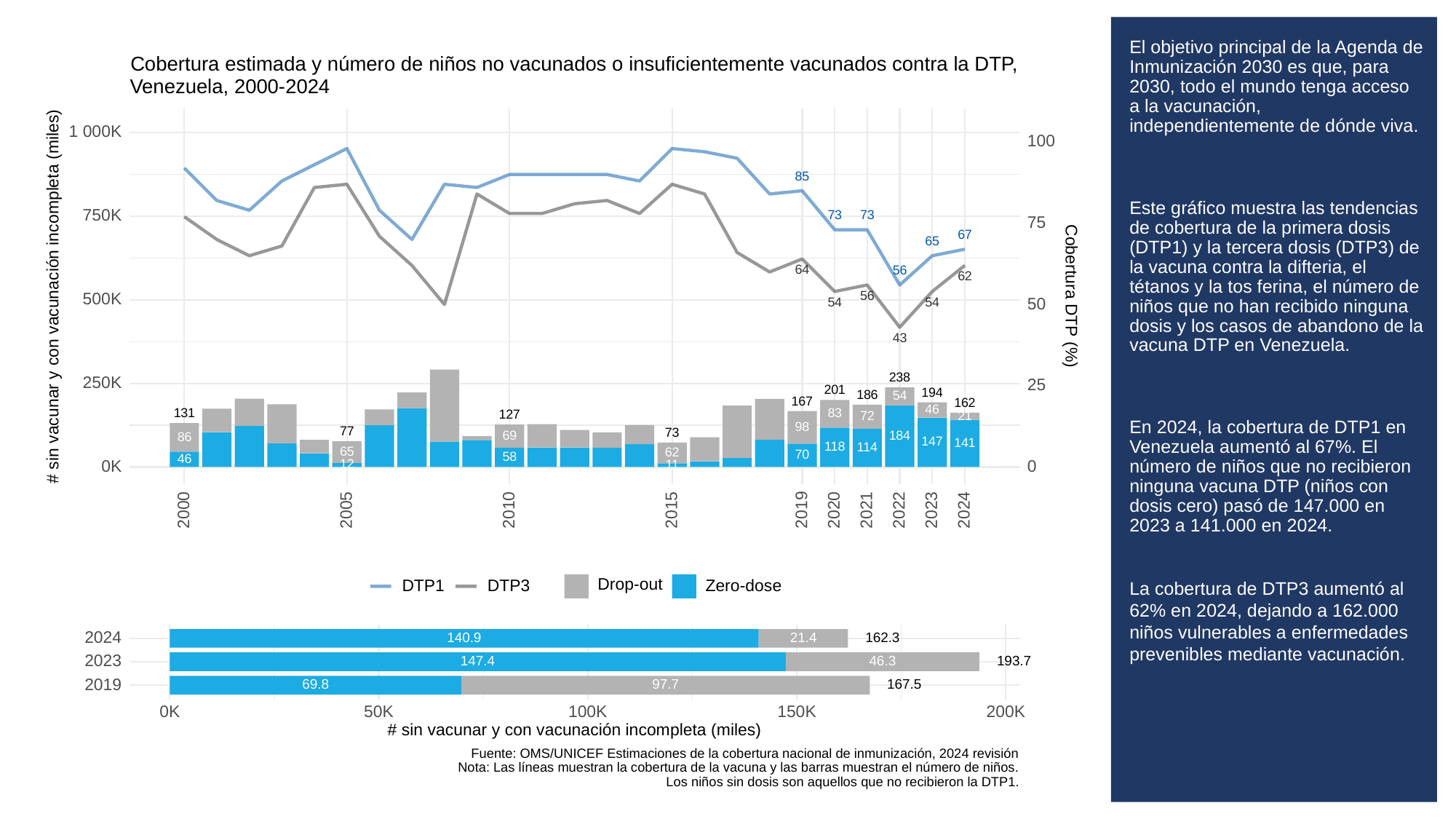

# El objetivo principal de la Agenda de Inmunización 2030 es que, para 2030, todo el mundo tenga acceso a la vacunación, independientemente de dónde viva.

Este gráfico muestra las tendencias de cobertura de la primera dosis (DTP1) y la tercera dosis (DTP3) de la vacuna contra la difteria, el tétanos y la tos ferina, el número de niños que no han recibido ninguna dosis y los casos de abandono de la vacuna DTP en Venezuela.

En 2024, la cobertura de DTP1 en Venezuela aumentó al 67%. El número de niños que no recibieron ninguna vacuna DTP (niños con dosis cero) pasó de 147.000 en 2023 a 141.000 en 2024.

La cobertura de DTP3 aumentó al 62% en 2024, dejando a 162.000 niños vulnerables a enfermedades prevenibles mediante vacunación.

Cobertura estimada y número de niños no vacunados o insuficientemente vacunados contra la DTP,
Venezuela, 2000-2024

1 000K

100

85

750K
73
73

75
67
65

64
56
62
# sin vacunar y con vacunación incompleta (miles)
Cobertura DTP (%)
56
500K
54
54
50

43

238
250K
25

201

194
186
54

167
162

46

131
83

127

21
72

98

77

73

69
184

86

147
141

118

114

65

62
70

58

46

12
11
0K
0

2023
2000
2005
2010
2015
2019
2020
2021
2022
2024

Drop-out
DTP3
Zero-dose
DTP1

2024
162.3
140.9
21.4

2023
46.3
193.7
147.4

2019
69.8
97.7
167.5

0K
50K
100K
150K
200K
# sin vacunar y con vacunación incompleta (miles)
Fuente: OMS/UNICEF Estimaciones de la cobertura nacional de inmunización, 2024 revisión
Nota: Las líneas muestran la cobertura de la vacuna y las barras muestran el número de niños.
Los niños sin dosis son aquellos que no recibieron la DTP1.